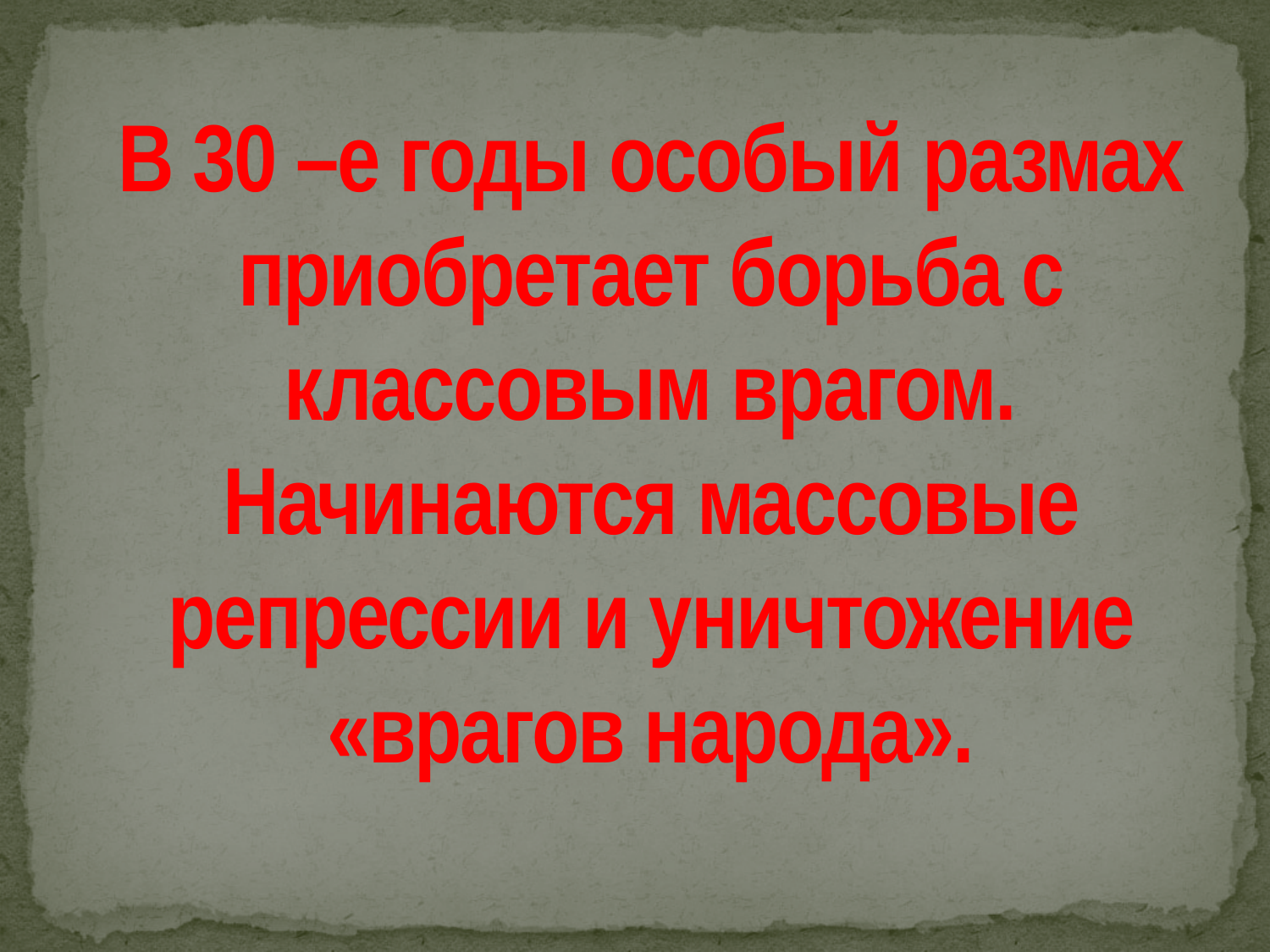

# В 30 –е годы особый размах приобретает борьба с классовым врагом. Начинаются массовые репрессии и уничтожение «врагов народа».